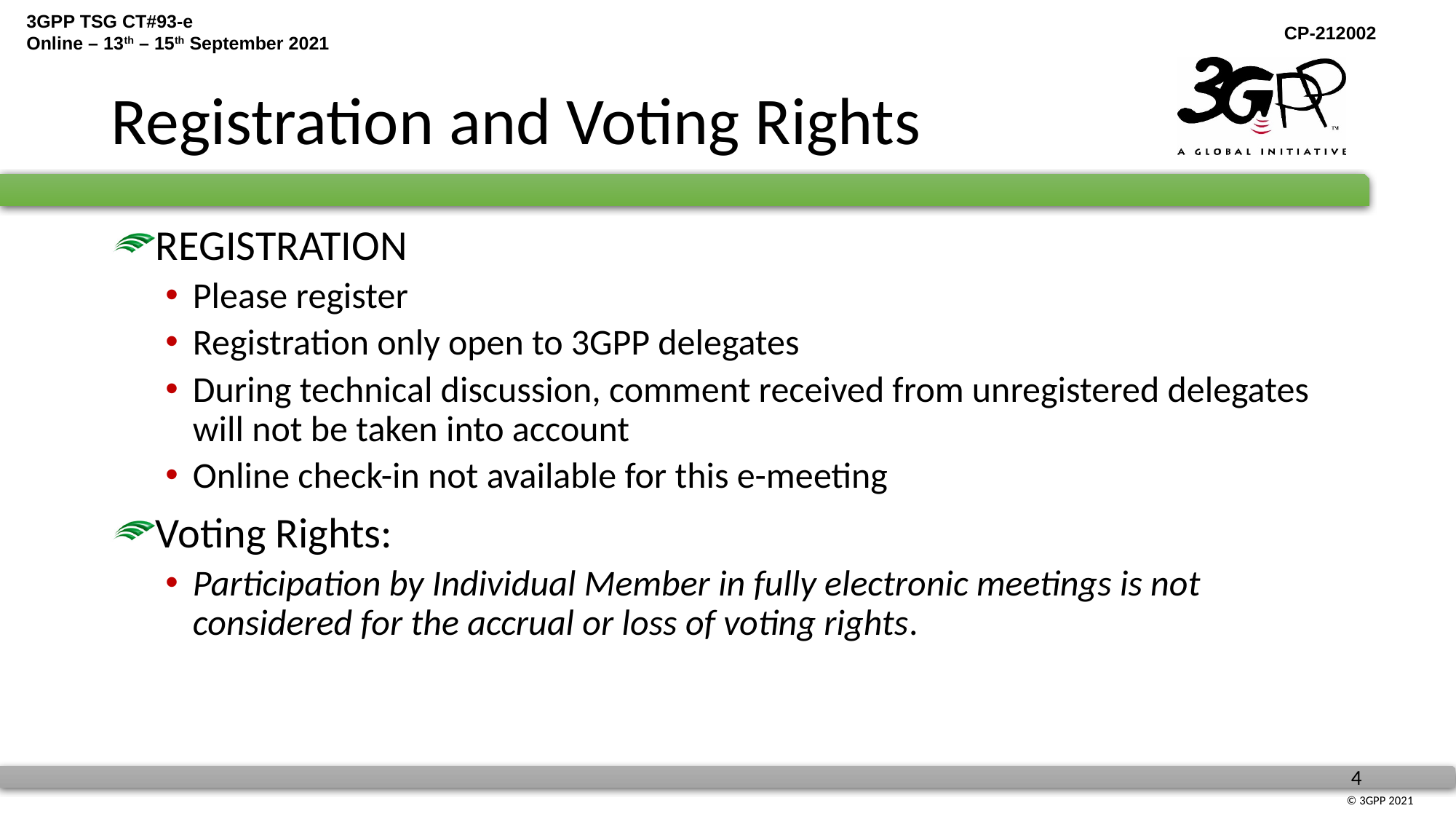

# Registration and Voting Rights
REGISTRATION
Please register
Registration only open to 3GPP delegates
During technical discussion, comment received from unregistered delegates will not be taken into account
Online check-in not available for this e-meeting
Voting Rights:
Participation by Individual Member in fully electronic meetings is not considered for the accrual or loss of voting rights.